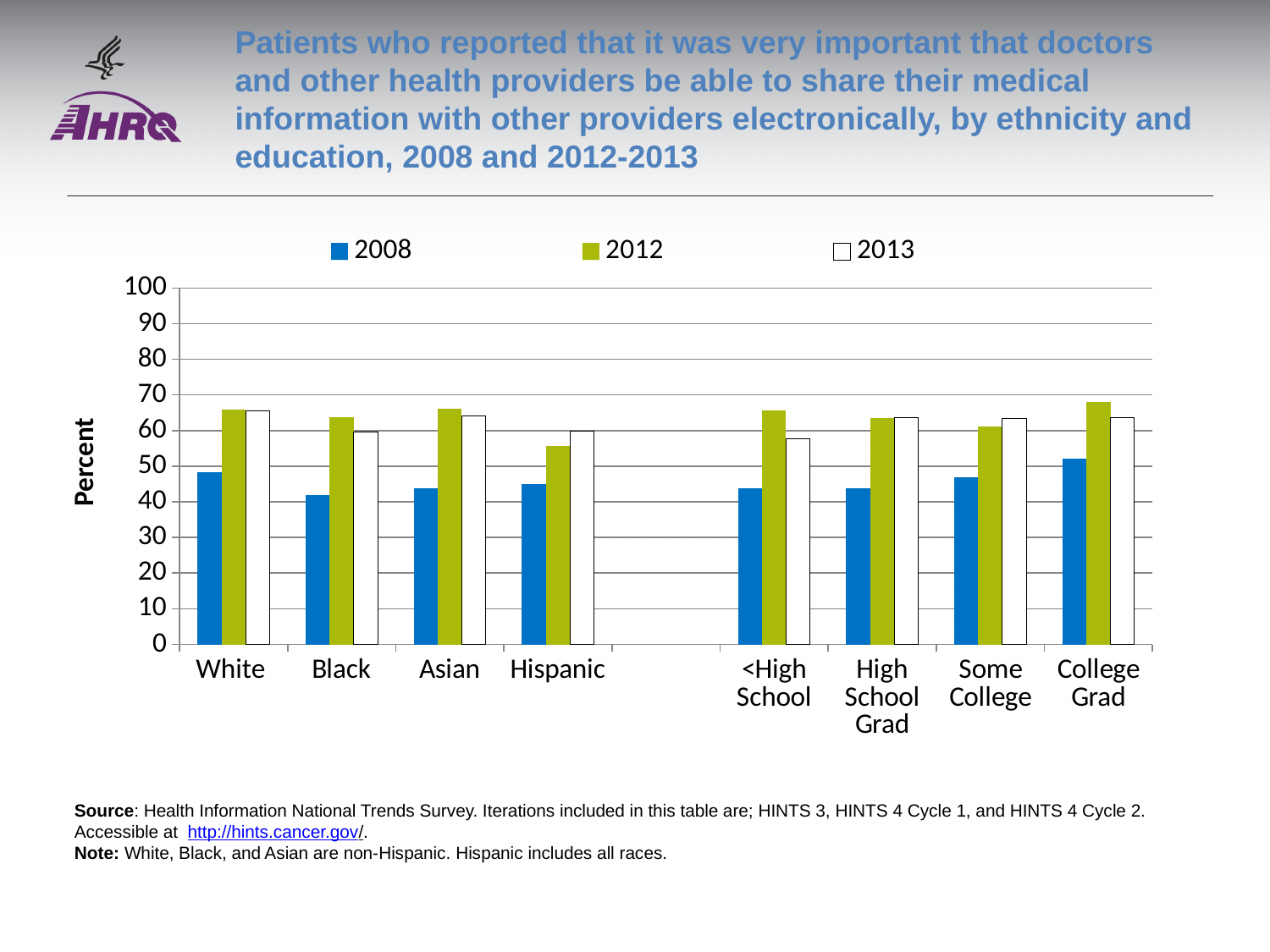

# Patients who reported that it was very important that doctors and other health providers be able to share their medical information with other providers electronically, by ethnicity and education, 2008 and 2012-2013

### Chart

| Category | 2008 | 2012 | 2013 |
|---|---|---|---|
| White  | 48.4 | 65.9 | 65.6 |
| Black | 41.8 | 63.7 | 59.7 |
| Asian | 43.8 | 66.1 | 64.0 |
| Hispanic | 45.1 | 55.6 | 59.9 |
|  | None | None | None |
| <High School | 43.7 | 65.7 | 57.7 |
| High School Grad | 43.7 | 63.4 | 63.7 |
| Some College | 46.8 | 61.2 | 63.3 |
| College Grad | 52.2 | 68.1 | 63.6 |
Source: Health Information National Trends Survey. Iterations included in this table are; HINTS 3, HINTS 4 Cycle 1, and HINTS 4 Cycle 2. Accessible at  http://hints.cancer.gov/.
Note: White, Black, and Asian are non-Hispanic. Hispanic includes all races.